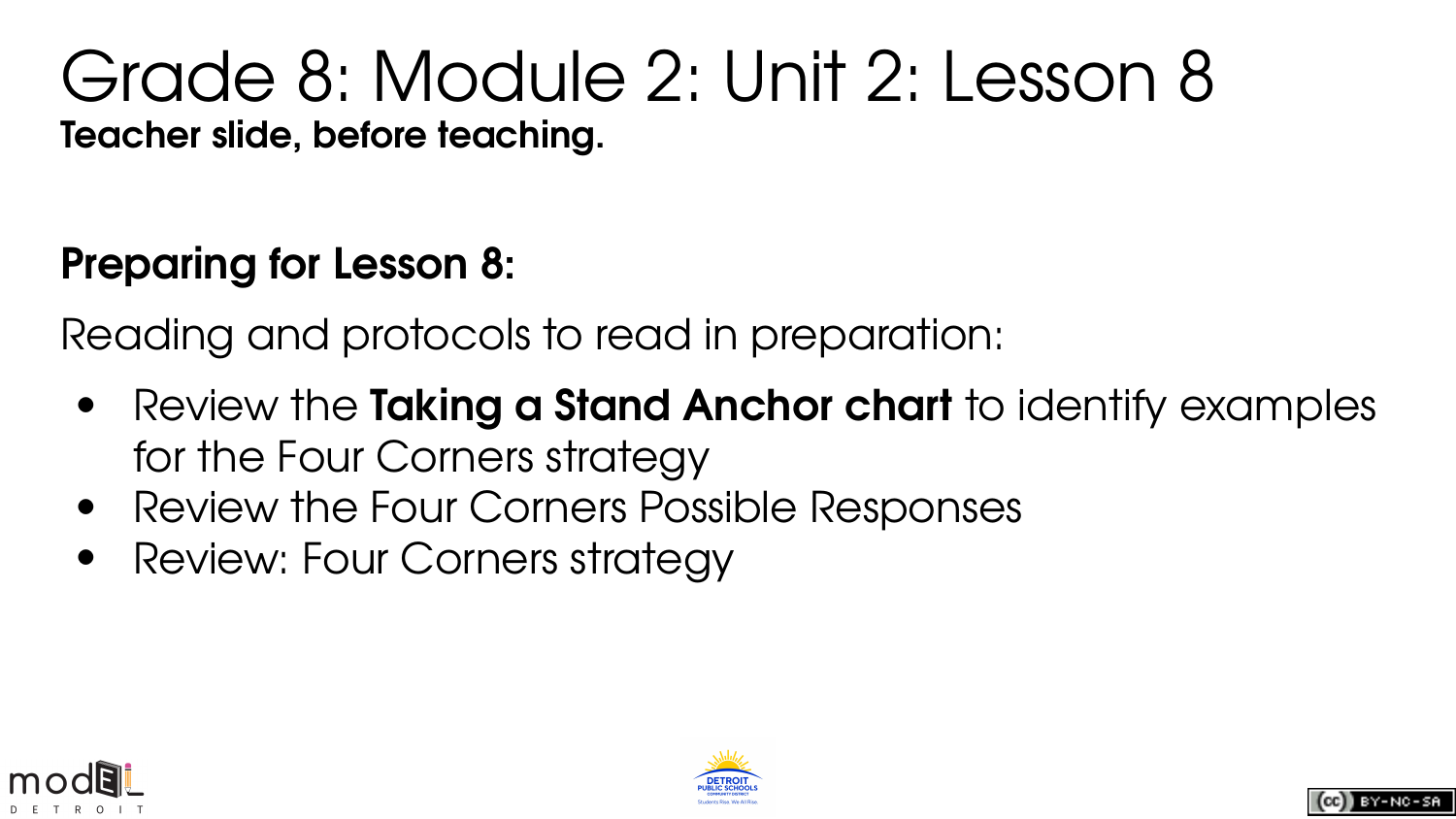

# Grade 8: Module 2: Unit 2: Lesson 8
Teacher slide, before teaching.
Preparing for Lesson 8:
Reading and protocols to read in preparation:
Review the Taking a Stand Anchor chart to identify examples for the Four Corners strategy
Review the Four Corners Possible Responses
Review: Four Corners strategy